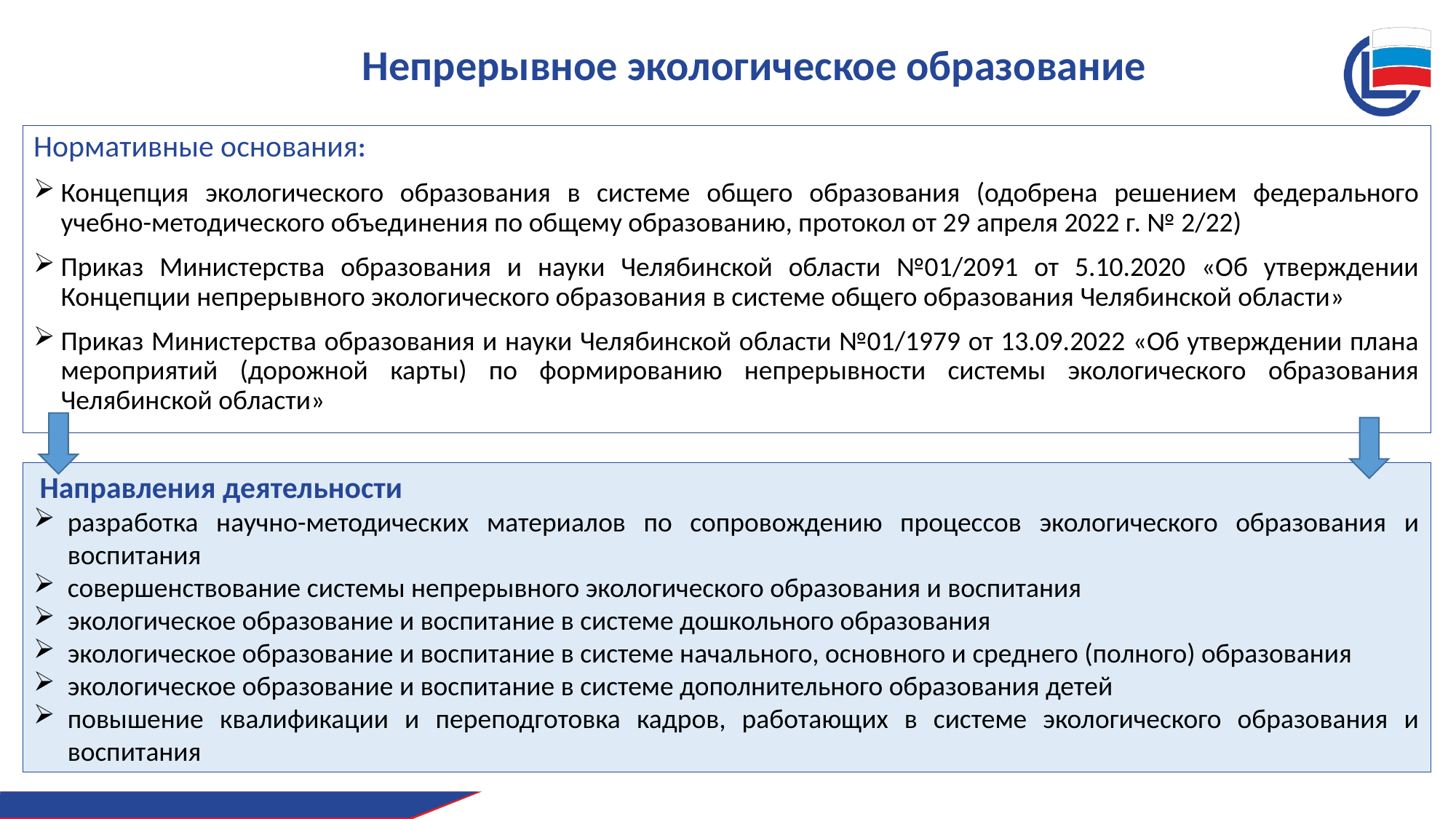

Непрерывное экологическое образование
#
Нормативные основания:
Концепция экологического образования в системе общего образования (одобрена решением федерального учебно-методического объединения по общему образованию, протокол от 29 апреля 2022 г. № 2/22)
Приказ Министерства образования и науки Челябинской области №01/2091 от 5.10.2020 «Об утверждении Концепции непрерывного экологического образования в системе общего образования Челябинской области»
Приказ Министерства образования и науки Челябинской области №01/1979 от 13.09.2022 «Об утверждении плана мероприятий (дорожной карты) по формированию непрерывности системы экологического образования Челябинской области»

 Направления деятельности
разработка научно-методических материалов по сопровождению процессов экологического образования и воспитания
совершенствование системы непрерывного экологического образования и воспитания
экологическое образование и воспитание в системе дошкольного образования
экологическое образование и воспитание в системе начального, основного и среднего (полного) образования
экологическое образование и воспитание в системе дополнительного образования детей
повышение квалификации и переподготовка кадров, работающих в системе экологического образования и воспитания